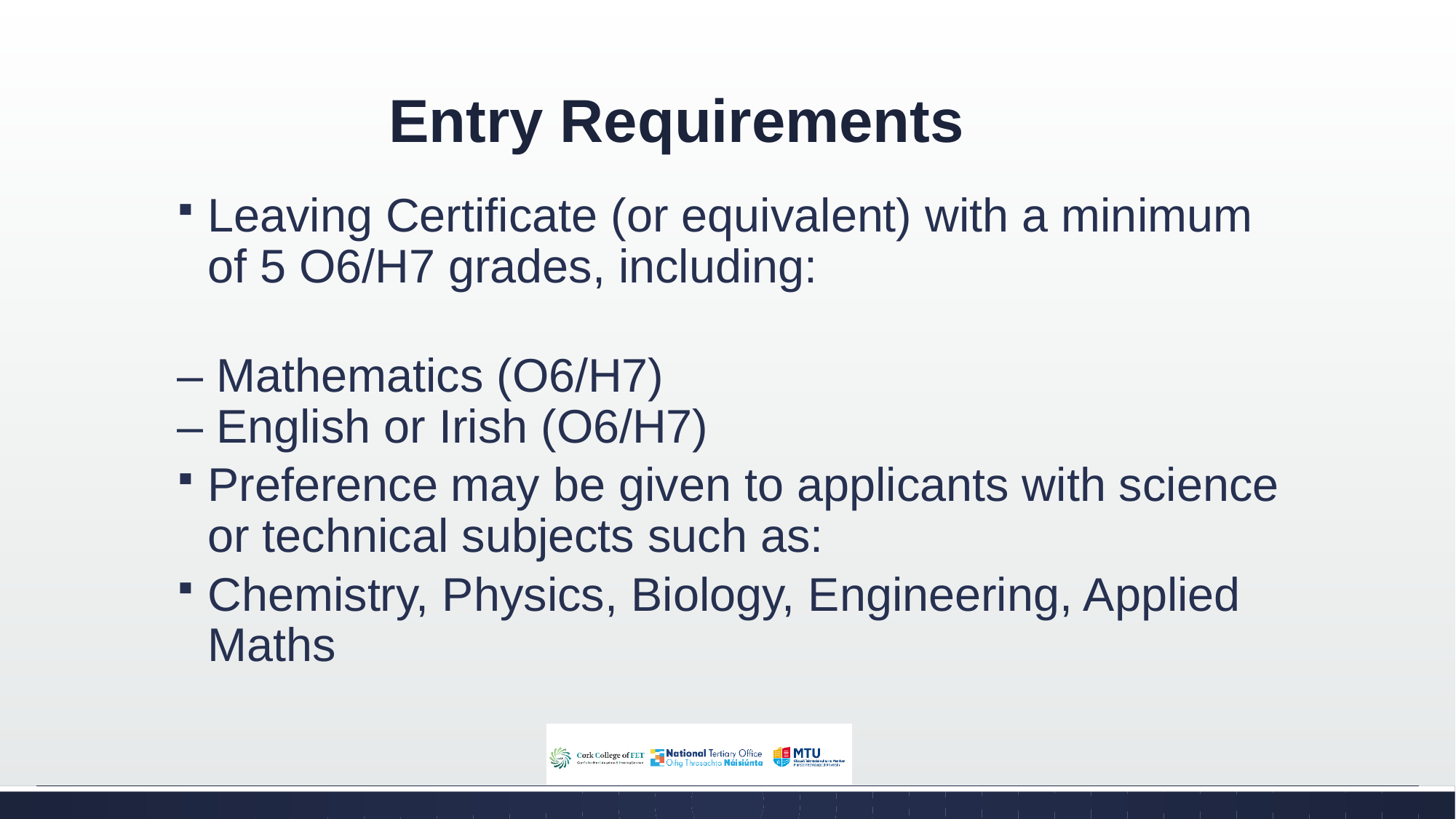

# Entry Requirements
Leaving Certificate (or equivalent) with a minimum of 5 O6/H7 grades, including:
– Mathematics (O6/H7)
– English or Irish (O6/H7)
Preference may be given to applicants with science or technical subjects such as:
Chemistry, Physics, Biology, Engineering, Applied Maths